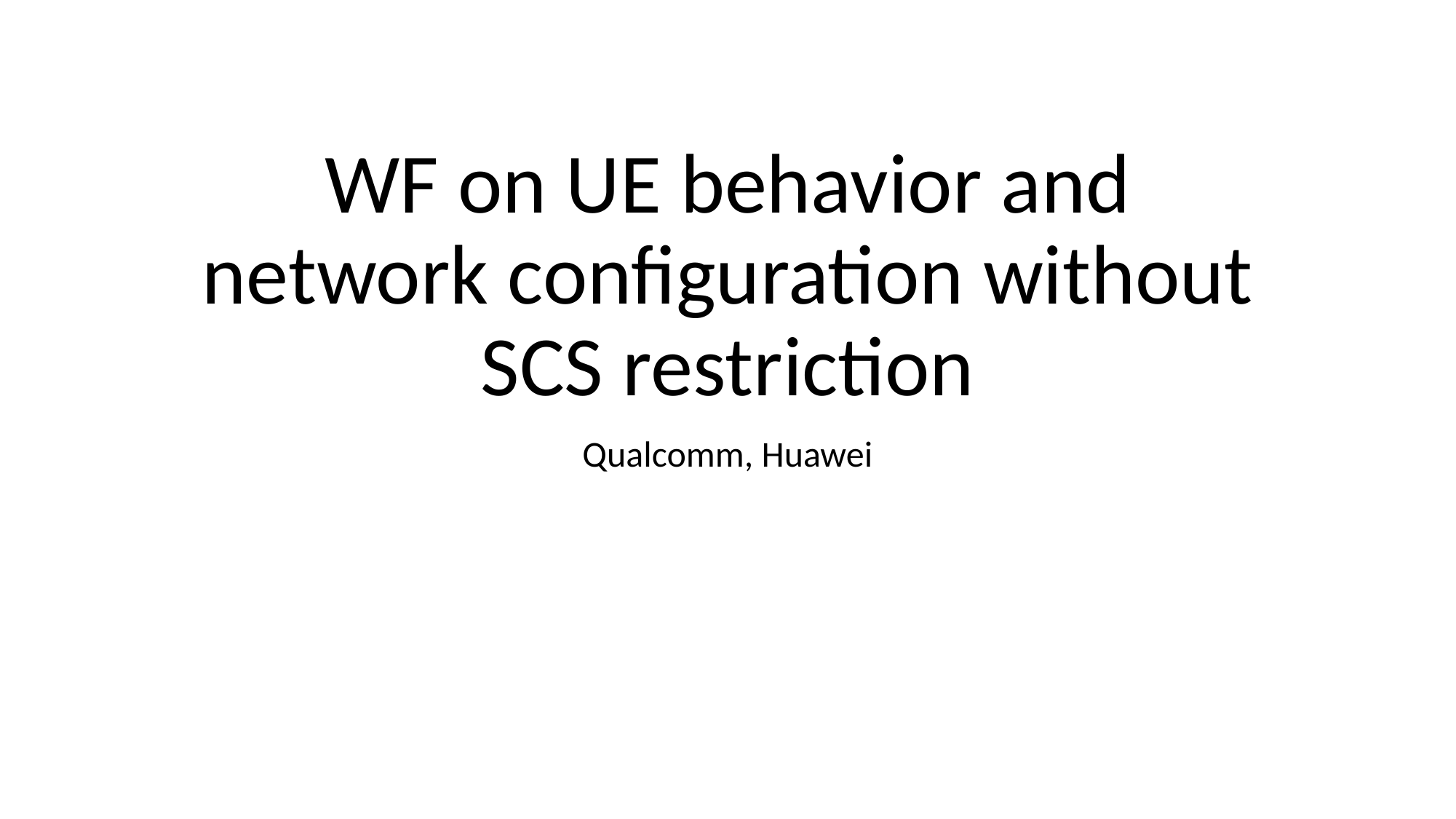

# WF on UE behavior and network configuration without SCS restriction
Qualcomm, Huawei